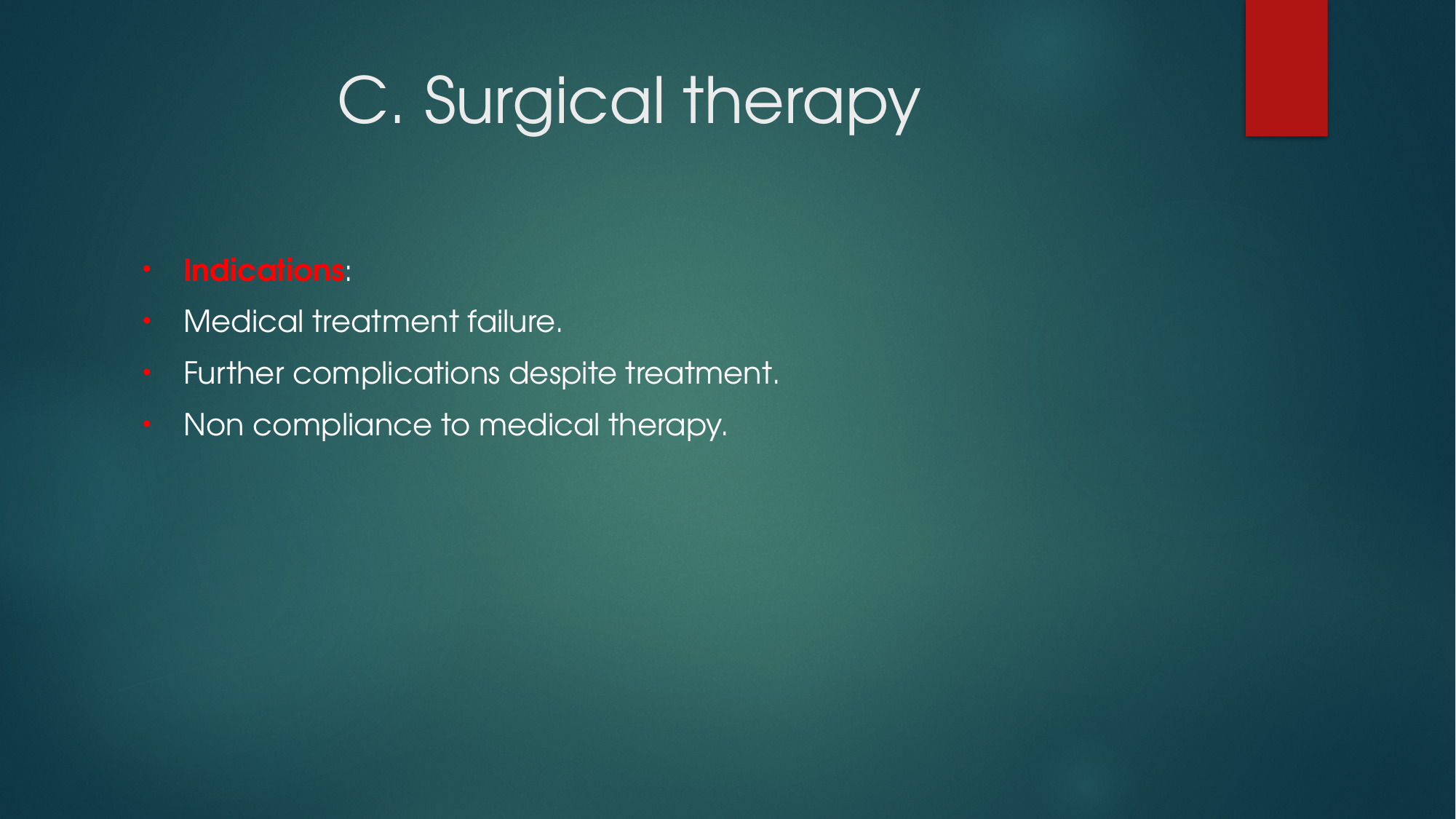

# C. Surgical therapy
Indications:
Medical treatment failure.
Further complications despite treatment.
Non compliance to medical therapy.